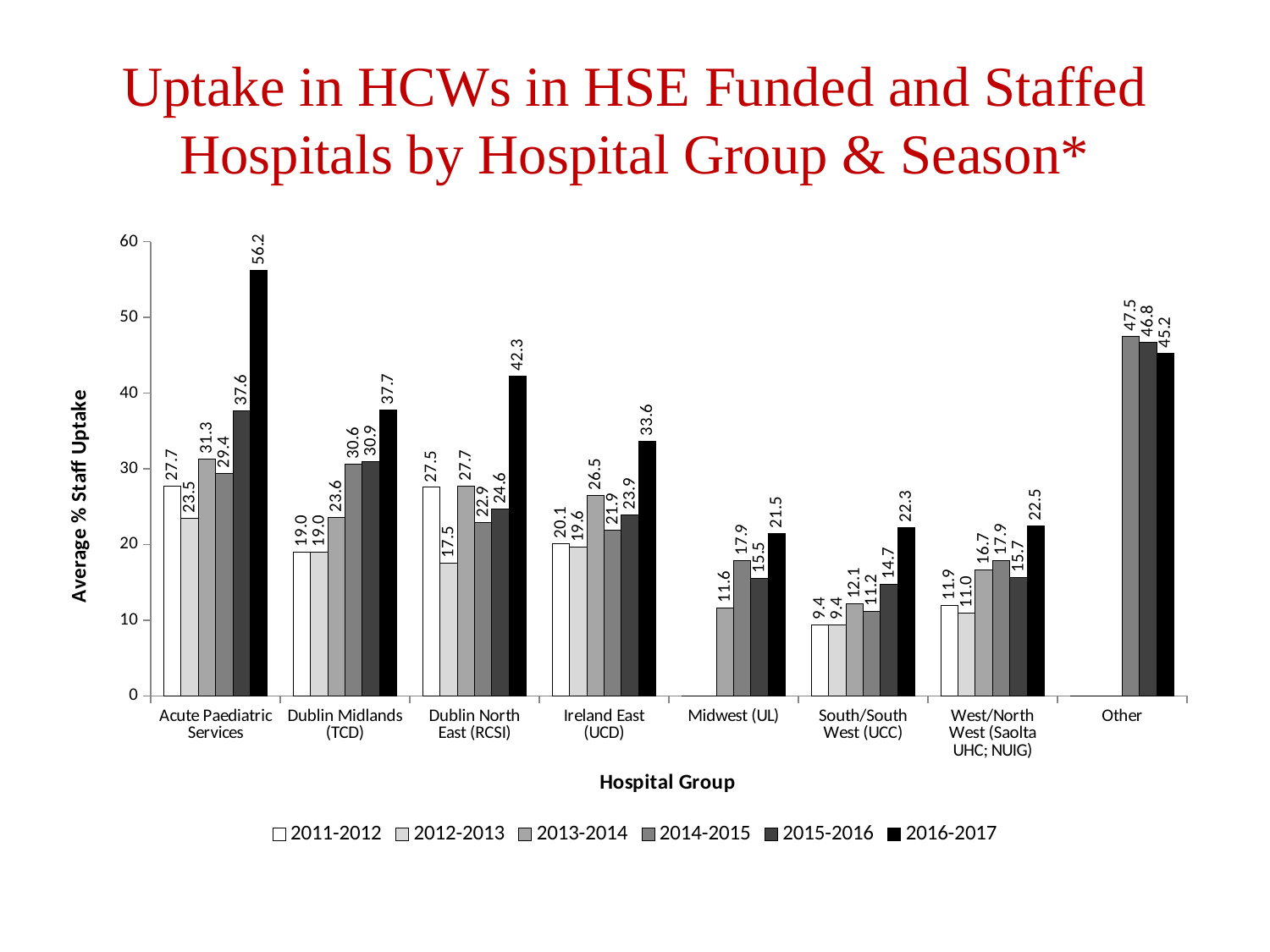

# Uptake in HCWs in HSE Funded and Staffed Hospitals by Hospital Group & Season*

### Chart

| Category | 2011-2012 | 2012-2013 | 2013-2014 | 2014-2015 | 2015-2016 | 2016-2017 |
|---|---|---|---|---|---|---|
| Acute Paediatric Services | 27.734931052158345 | 23.498505250871236 | 31.302631926295504 | 29.360840384462424 | 37.61236577748912 | 56.172968358714606 |
| Dublin Midlands (TCD) | 19.026035631983518 | 19.00432075548037 | 23.58368997126012 | 30.63227837924173 | 30.899127358975004 | 37.73444913568809 |
| Dublin North East (RCSI) | 27.535111656036488 | 17.538394170314394 | 27.696137018671255 | 22.87906542647373 | 24.644976883666637 | 42.264090246532085 |
| Ireland East (UCD) | 20.105501942917275 | 19.60587667929392 | 26.472659715949934 | 21.917854301815716 | 23.942180058598243 | 33.627147025937674 |
| Midwest (UL) | 0.0 | 0.0 | 11.635790597785343 | 17.86833 | 15.522418706895788 | 21.474339067143543 |
| South/South West (UCC) | 9.407489298454587 | 9.37010679420614 | 12.113614806371345 | 11.17467725087959 | 14.749424204342032 | 22.254868815746264 |
| West/North West (Saolta UHC; NUIG) | 11.91037562172401 | 10.977577323688505 | 16.66062106649561 | 17.87969887405737 | 15.663094375098117 | 22.488540484517262 |
| Other | 0.0 | 0.0 | 0.0 | 47.533632286995505 | 46.75615212527964 | 45.23809523809524 |